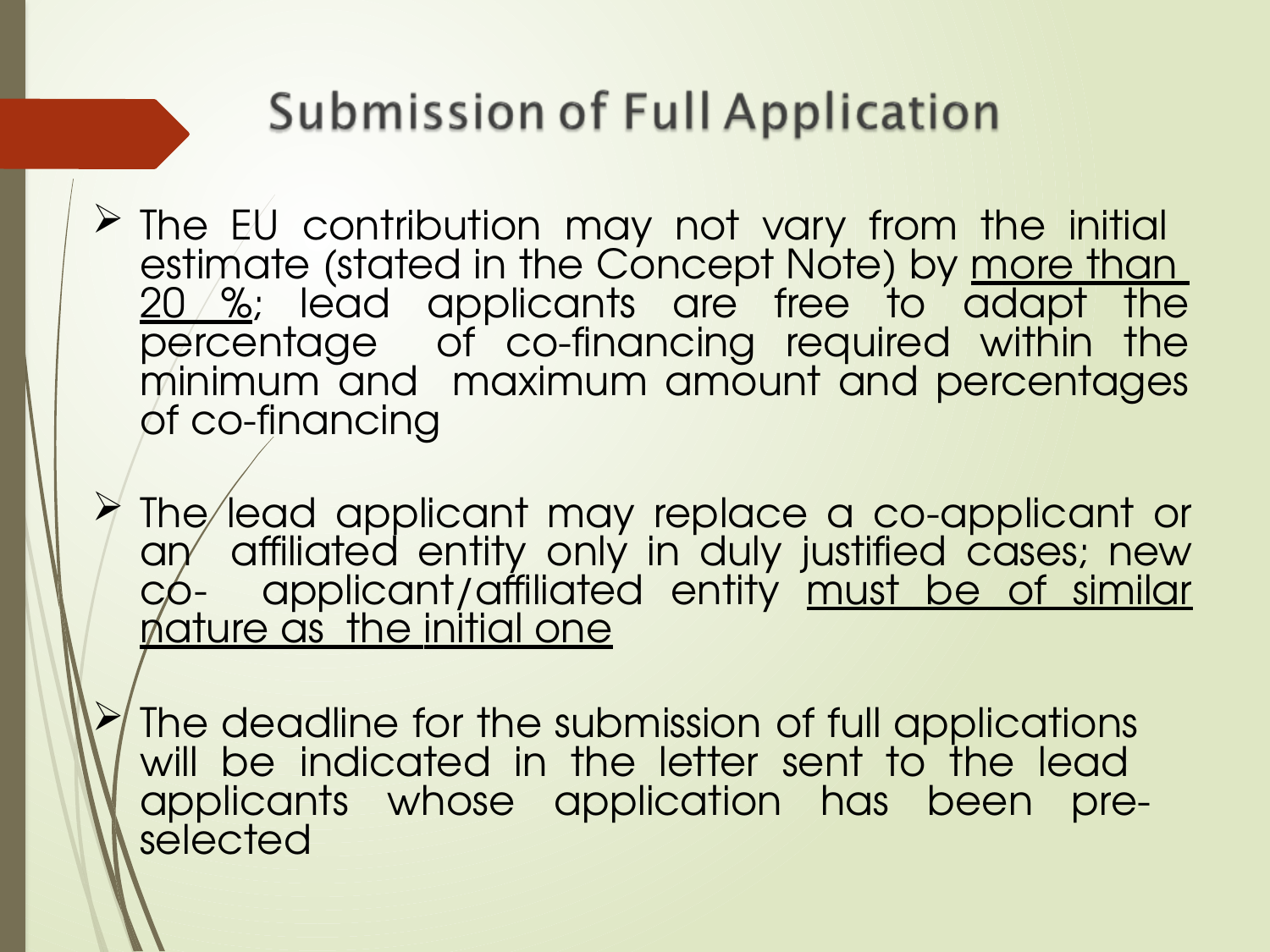

The EU contribution may not vary from the initial  estimate (stated in the Concept Note) by more than  20 %; lead applicants are free to adapt the percentage  of co-financing required within the minimum and  maximum amount and percentages of co-financing

The lead applicant may replace a co-applicant or an  affiliated entity only in duly justified cases; new co-  applicant/affiliated entity must be of similar nature as  the initial one

The deadline for the submission of full applications  will be indicated in the letter sent to the lead  applicants whose application has been pre-selected